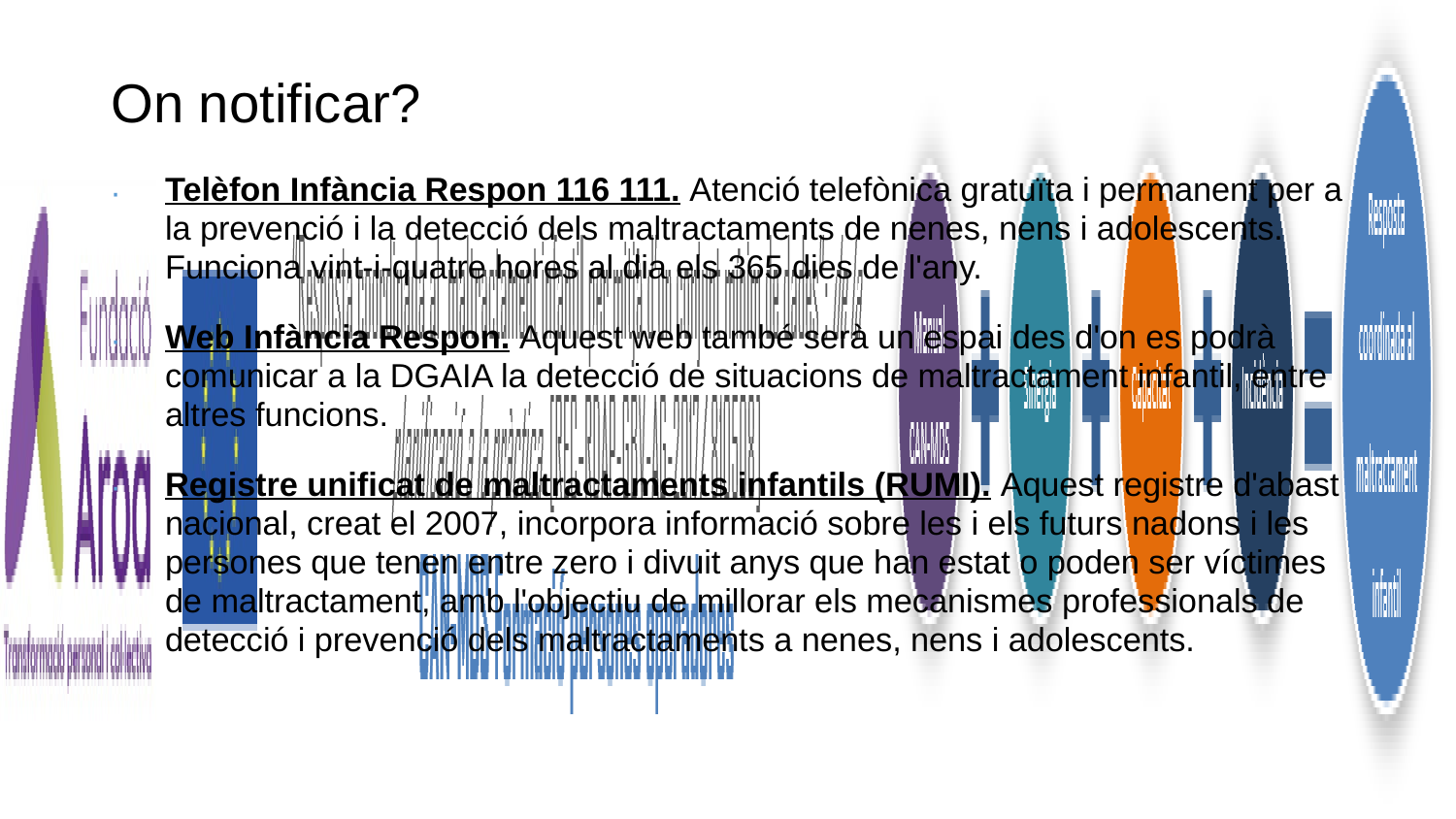

# On notificar?
Telèfon Infància Respon 116 111. Atenció telefònica gratuïta i permanent per a la prevenció i la detecció dels maltractaments de nenes, nens i adolescents. Funciona vint-i-quatre hores al dia els 365 dies de l'any.
Web Infància Respon. Aquest web també serà un espai des d'on es podrà comunicar a la DGAIA la detecció de situacions de maltractament infantil, entre altres funcions.
Registre unificat de maltractaments infantils (RUMI). Aquest registre d'abast nacional, creat el 2007, incorpora informació sobre les i els futurs nadons i les persones que tenen entre zero i divuit anys que han estat o poden ser víctimes de maltractament, amb l'objectiu de millorar els mecanismes professionals de detecció i prevenció dels maltractaments a nenes, nens i adolescents.